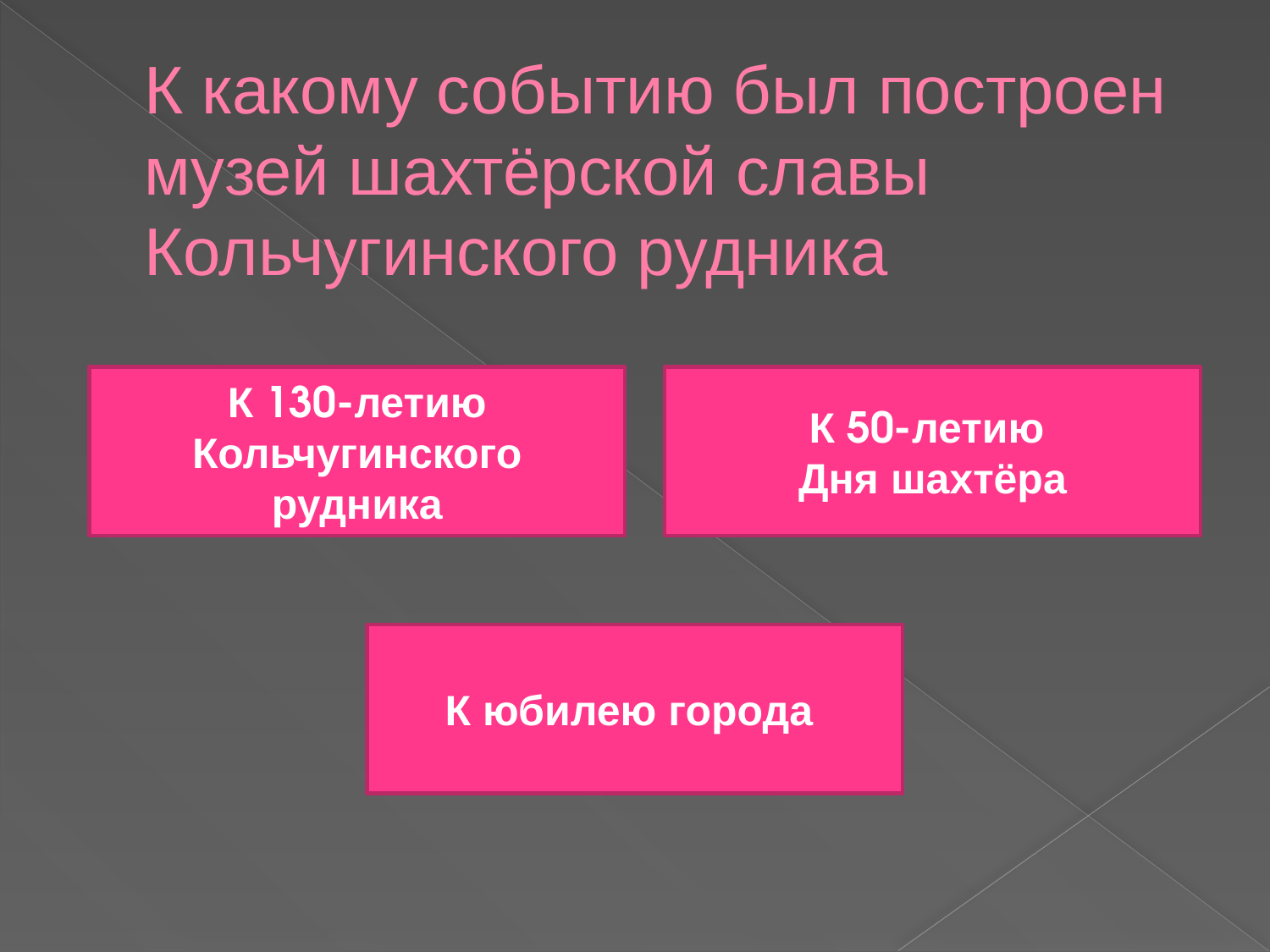

# К какому событию был построен музей шахтёрской славы Кольчугинского рудника
К 130-летию Кольчугинского рудника
К 50-летию
Дня шахтёра
К юбилею города